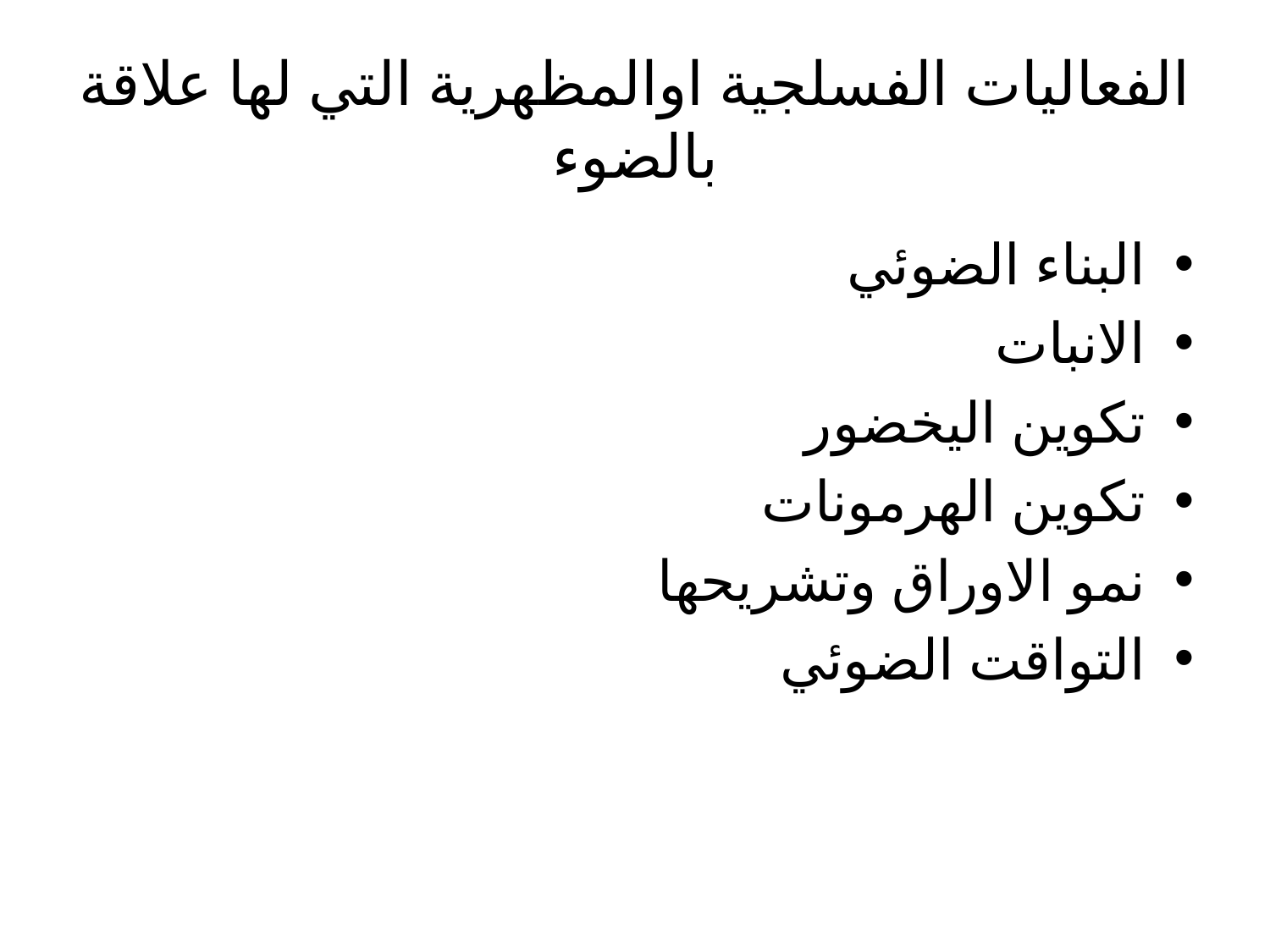

# الفعاليات الفسلجية اوالمظهرية التي لها علاقة بالضوء
البناء الضوئي
الانبات
تكوين اليخضور
تكوين الهرمونات
نمو الاوراق وتشريحها
التواقت الضوئي